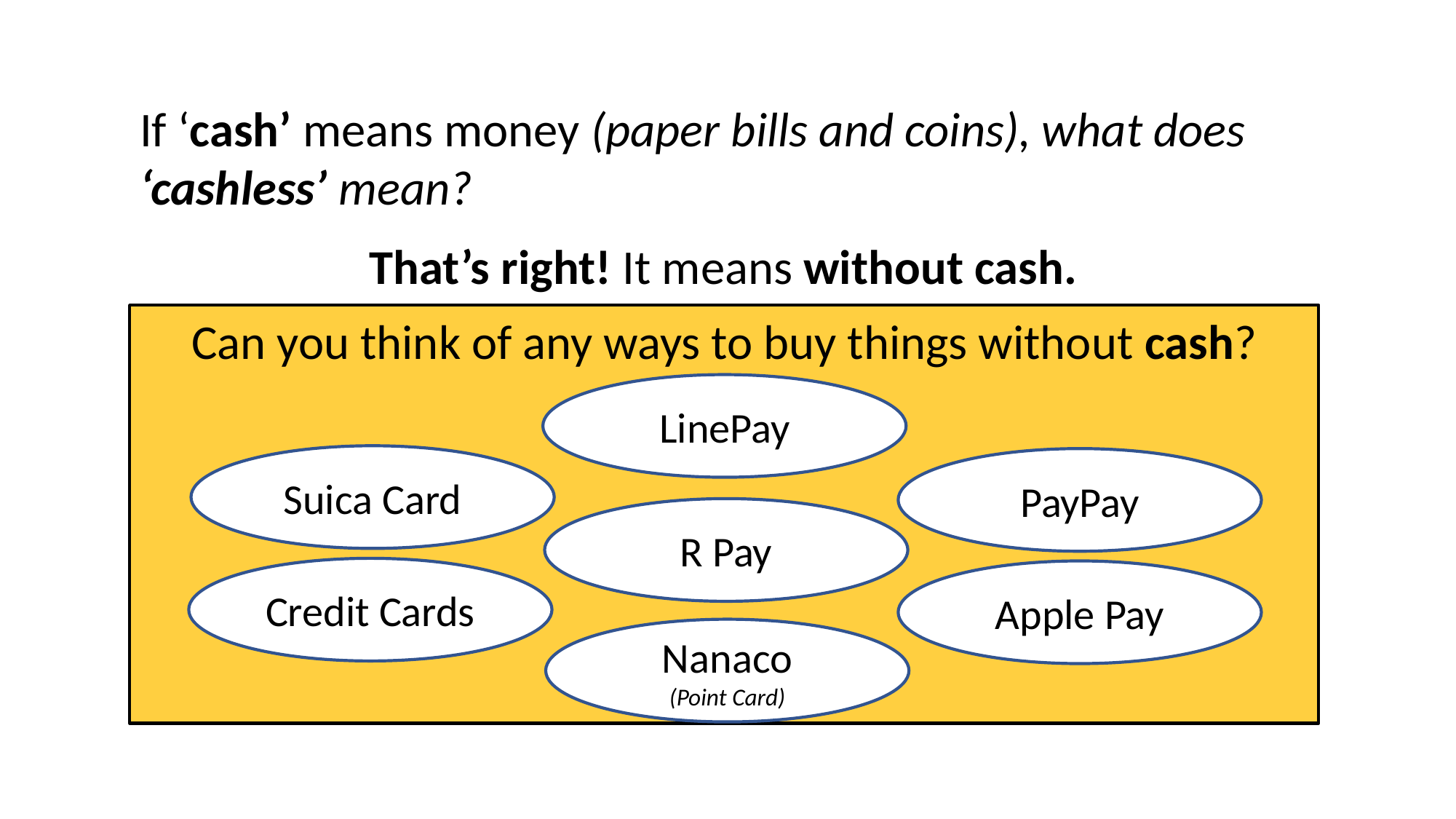

If ‘cash’ means money (paper bills and coins), what does ‘cashless’ mean?

That’s right! It means without cash.
Can you think of any ways to buy things without cash?

LinePay
Suica Card
PayPay
R Pay
Credit Cards
Apple Pay
Nanaco
(Point Card)